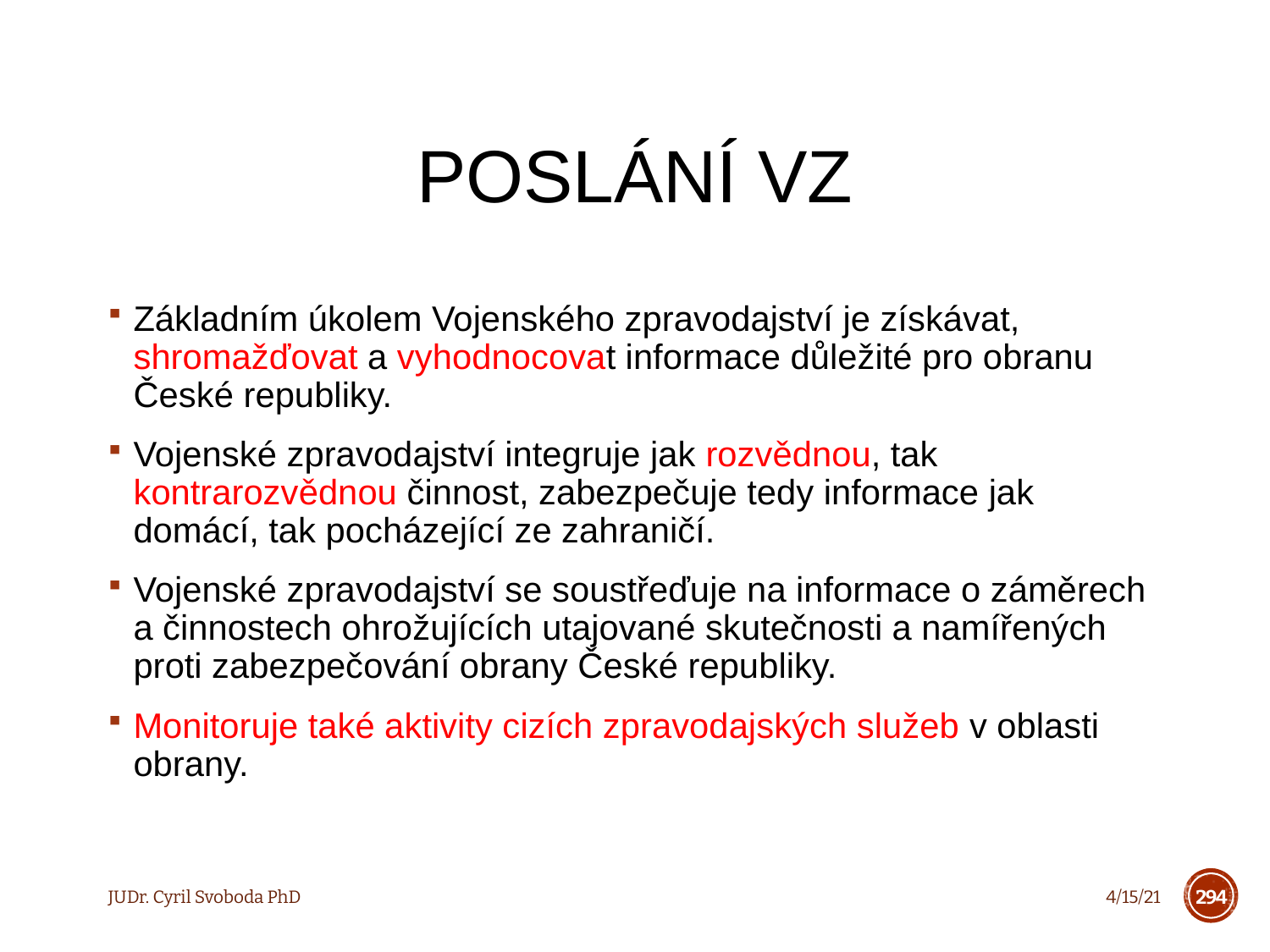

# Poslání VZ
Základním úkolem Vojenského zpravodajství je získávat, shromažďovat a vyhodnocovat informace důležité pro obranu České republiky.
Vojenské zpravodajství integruje jak rozvědnou, tak kontrarozvědnou činnost, zabezpečuje tedy informace jak domácí, tak pocházející ze zahraničí.
Vojenské zpravodajství se soustřeďuje na informace o záměrech a činnostech ohrožujících utajované skutečnosti a namířených proti zabezpečování obrany České republiky.
Monitoruje také aktivity cizích zpravodajských služeb v oblasti obrany.
JUDr. Cyril Svoboda PhD
4/15/21
294